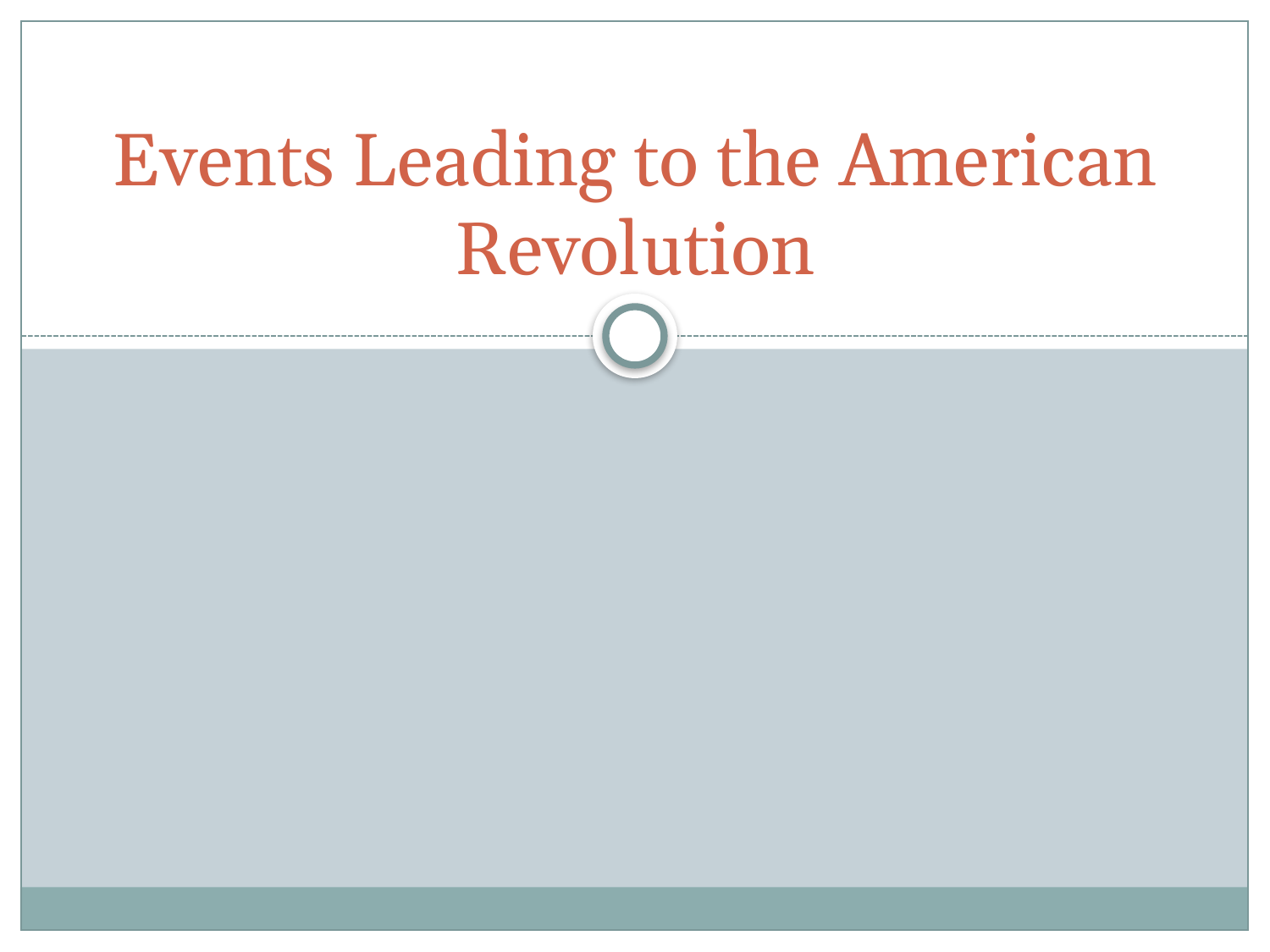

# Events Leading to the American Revolution